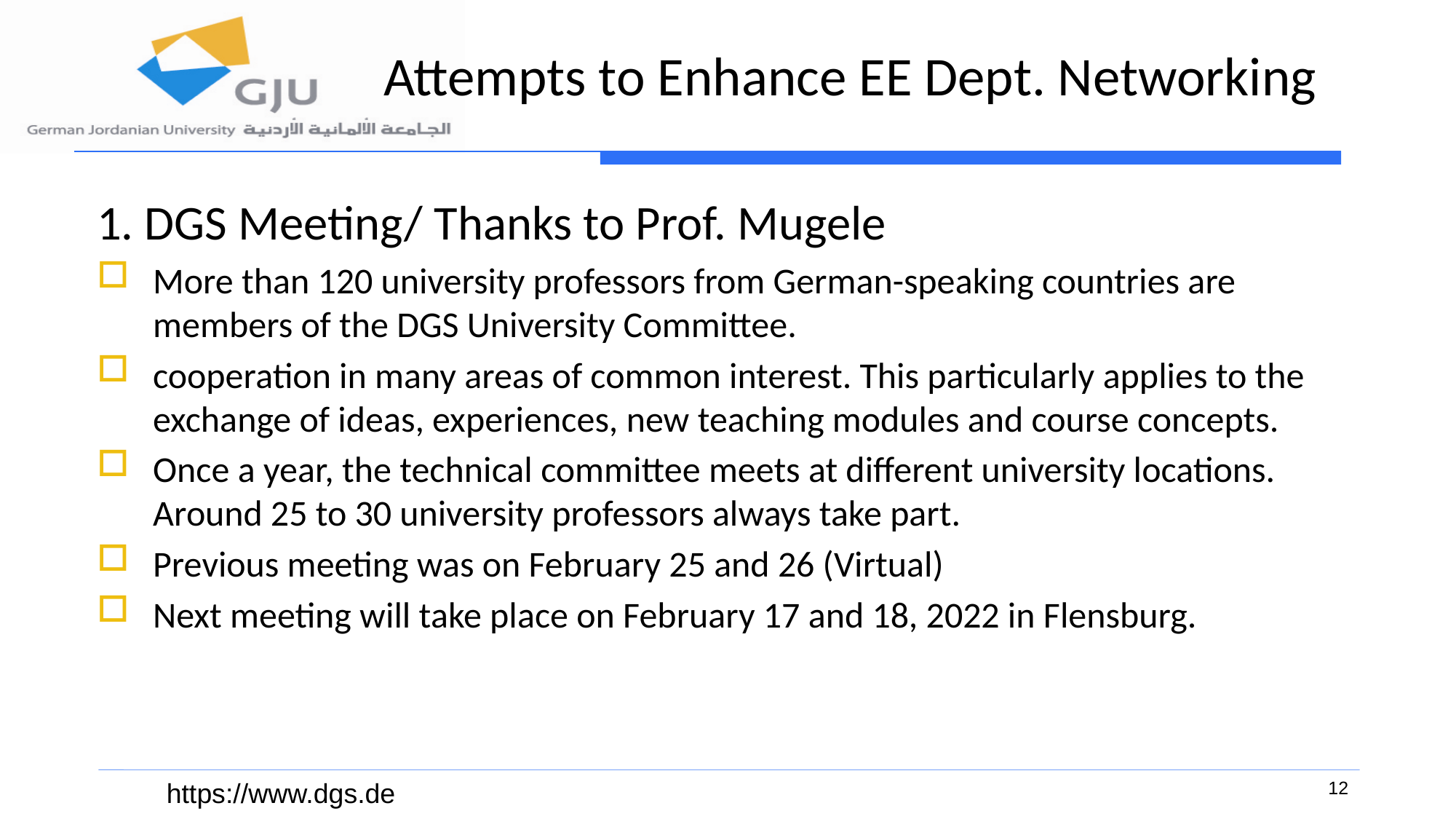

# Attempts to Enhance EE Dept. Networking
1. DGS Meeting/ Thanks to Prof. Mugele
More than 120 university professors from German-speaking countries are members of the DGS University Committee.
cooperation in many areas of common interest. This particularly applies to the exchange of ideas, experiences, new teaching modules and course concepts.
Once a year, the technical committee meets at different university locations. Around 25 to 30 university professors always take part.
Previous meeting was on February 25 and 26 (Virtual)
Next meeting will take place on February 17 and 18, 2022 in Flensburg.

https://www.dgs.de
12